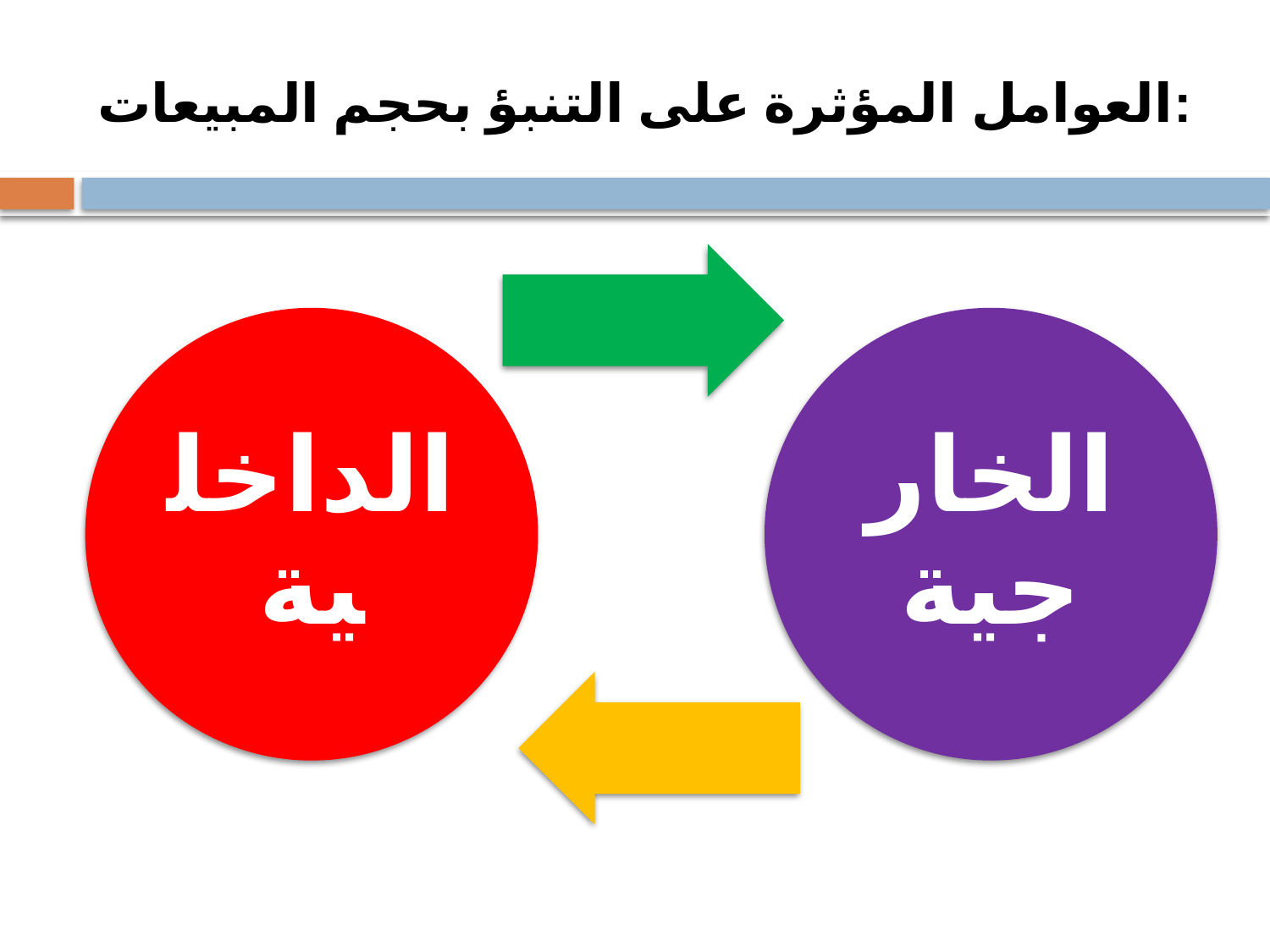

# العوامل المؤثرة على التنبؤ بحجم المبيعات:
الداخلية

الخارجية